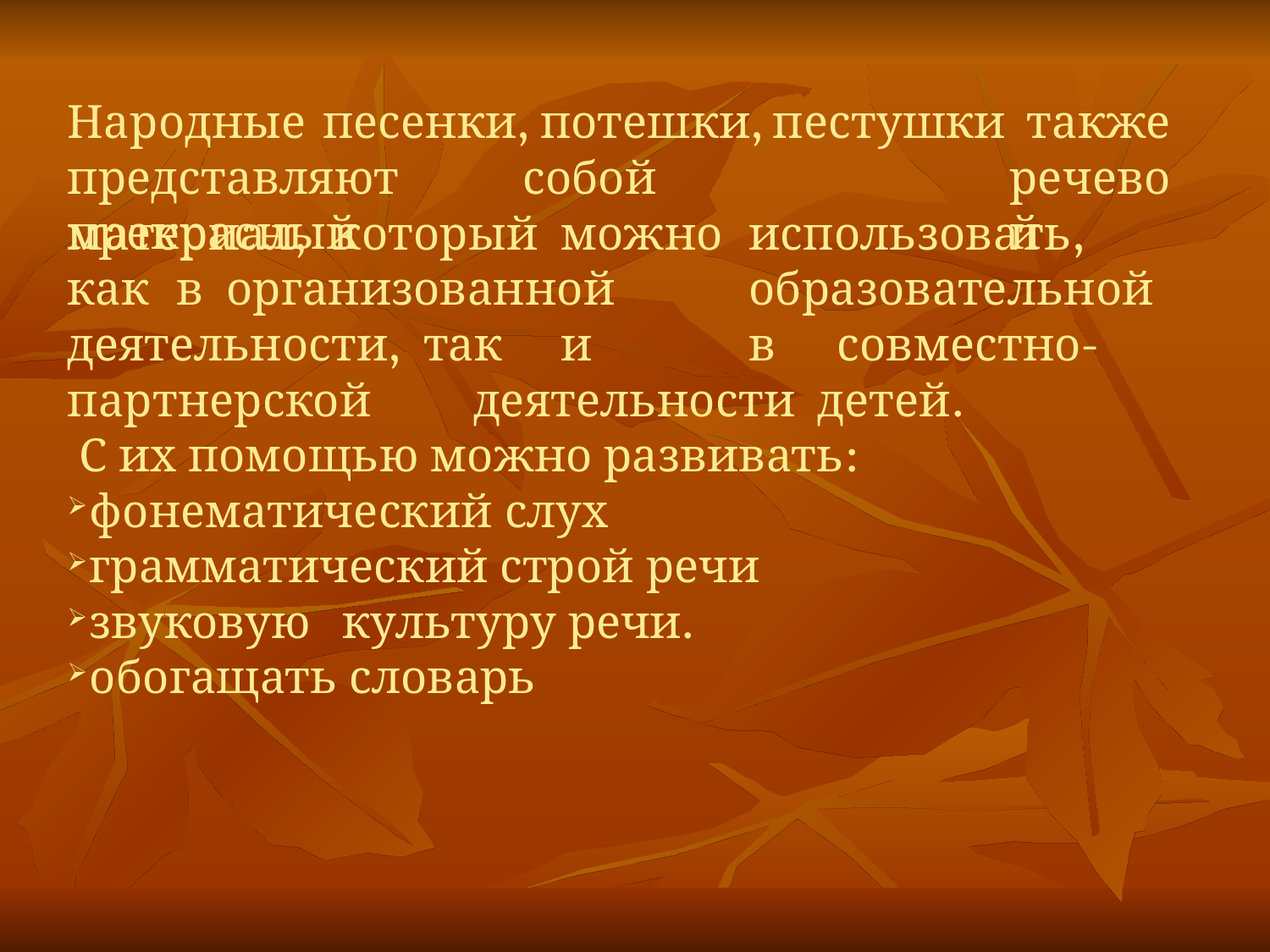

Народные	песенки,	потешки,	пестушки	также
речевой
представляют	собой	прекрасный
материал,	который	можно	использовать,	как	в  организованной	образовательной	деятельности,  так	и	в	совместно-партнерской	деятельности  детей.
С их помощью можно развивать:
фонематический слух
грамматический строй речи
звуковую	культуру речи.
обогащать словарь